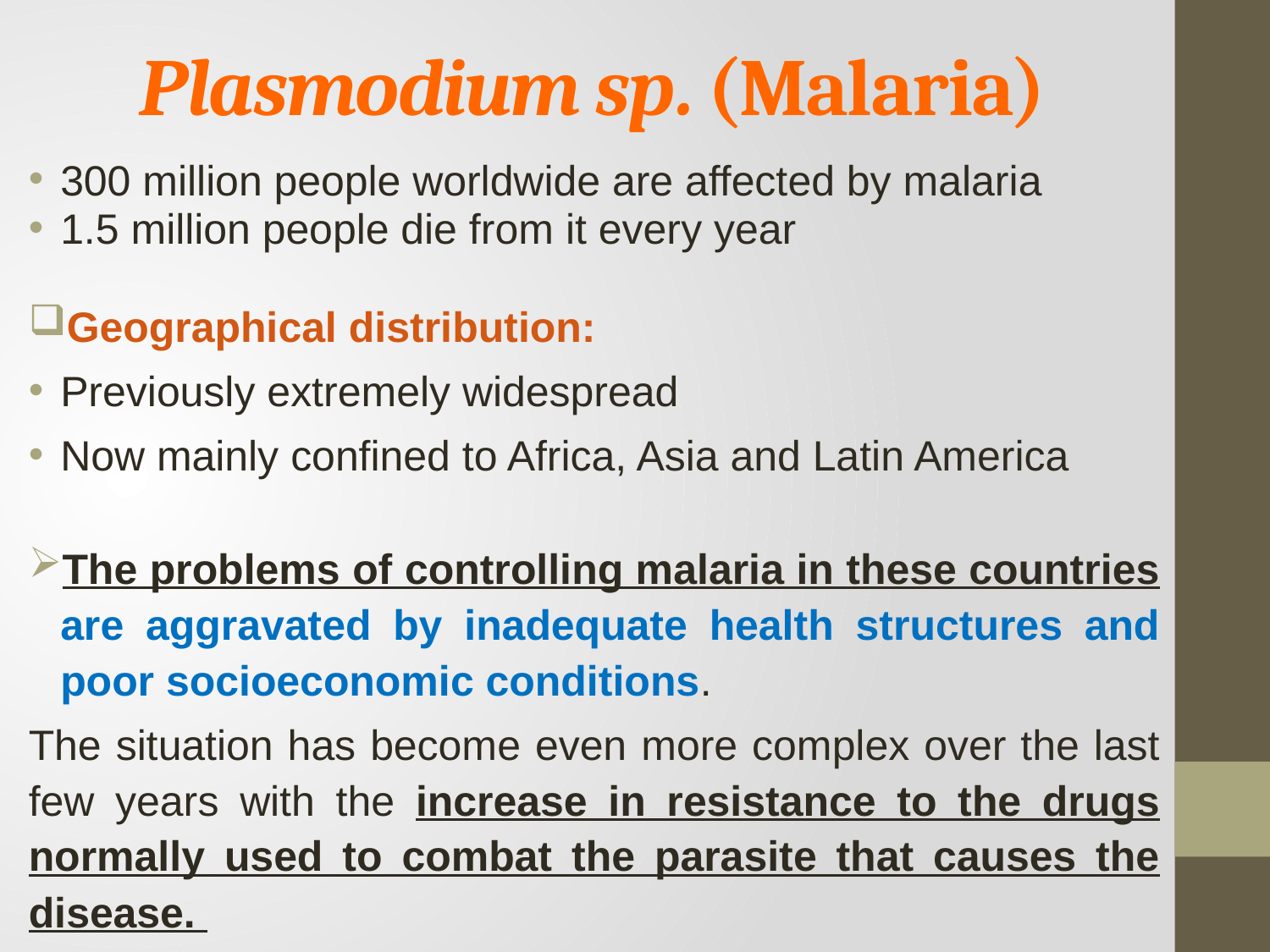

# Plasmodium sp. (Malaria)
300 million people worldwide are affected by malaria
1.5 million people die from it every year

Geographical distribution:
Previously extremely widespread
Now mainly confined to Africa, Asia and Latin America

The problems of controlling malaria in these countries are aggravated by inadequate health structures and poor socioeconomic conditions.
The situation has become even more complex over the last few years with the increase in resistance to the drugs normally used to combat the parasite that causes the disease.